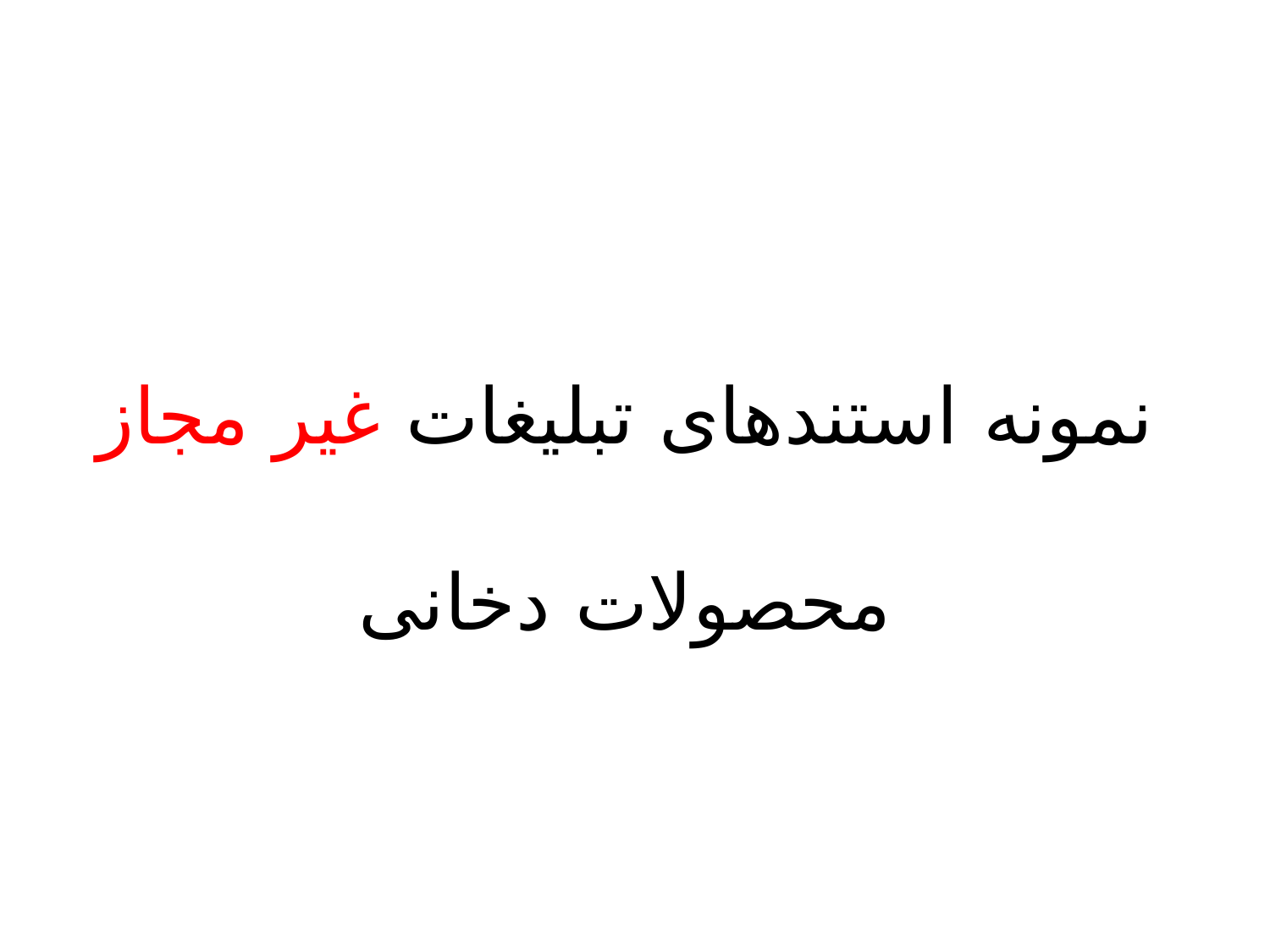

# نمونه استندهای تبلیغات غیر مجاز محصولات دخانی